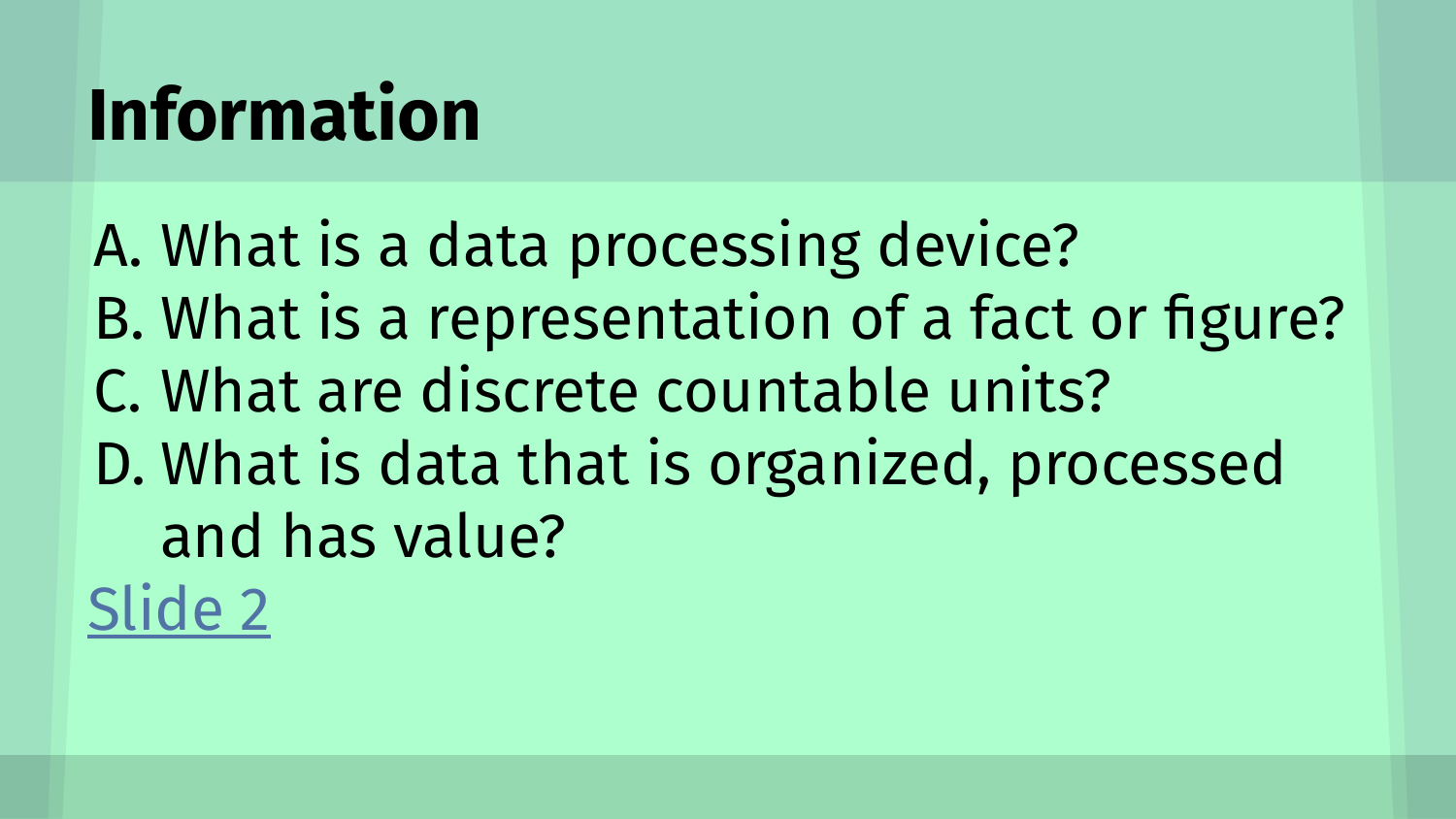

# Information
What is a data processing device?
What is a representation of a fact or figure?
What are discrete countable units?
What is data that is organized, processed and has value?
Slide 2